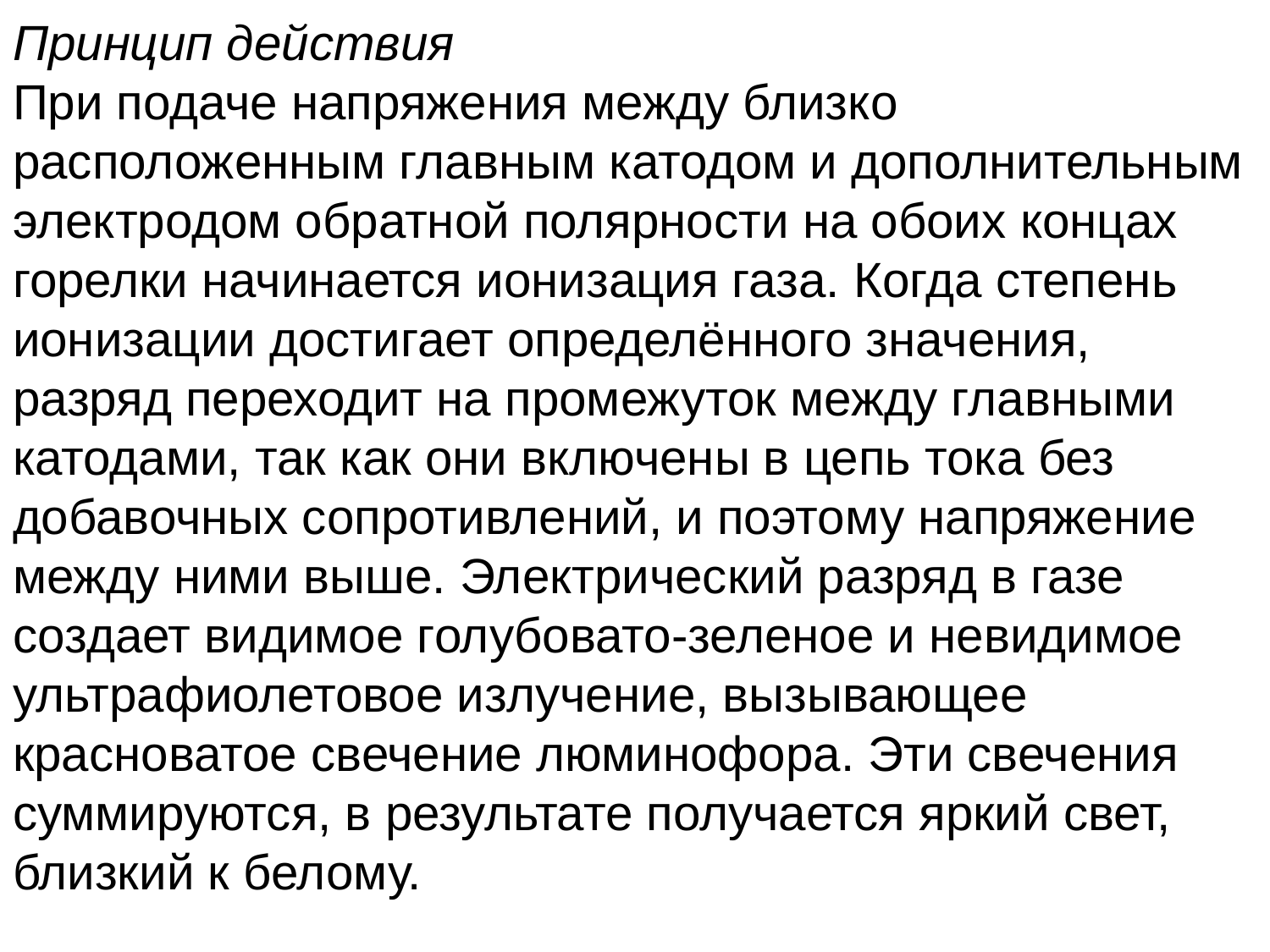

Принцип действия
При подаче напряжения между близко расположенным главным катодом и дополнительным электродом обратной полярности на обоих концах горелки начинается ионизация газа. Когда степень ионизации достигает определённого значения, разряд переходит на промежуток между главными катодами, так как они включены в цепь тока без добавочных сопротивлений, и поэтому напряжение между ними выше. Электрический разряд в газе создает видимое голубовато-зеленое и невидимое ультрафиолетовое излучение, вызывающее красноватое свечение люминофора. Эти свечения суммируются, в результате получается яркий свет, близкий к белому.